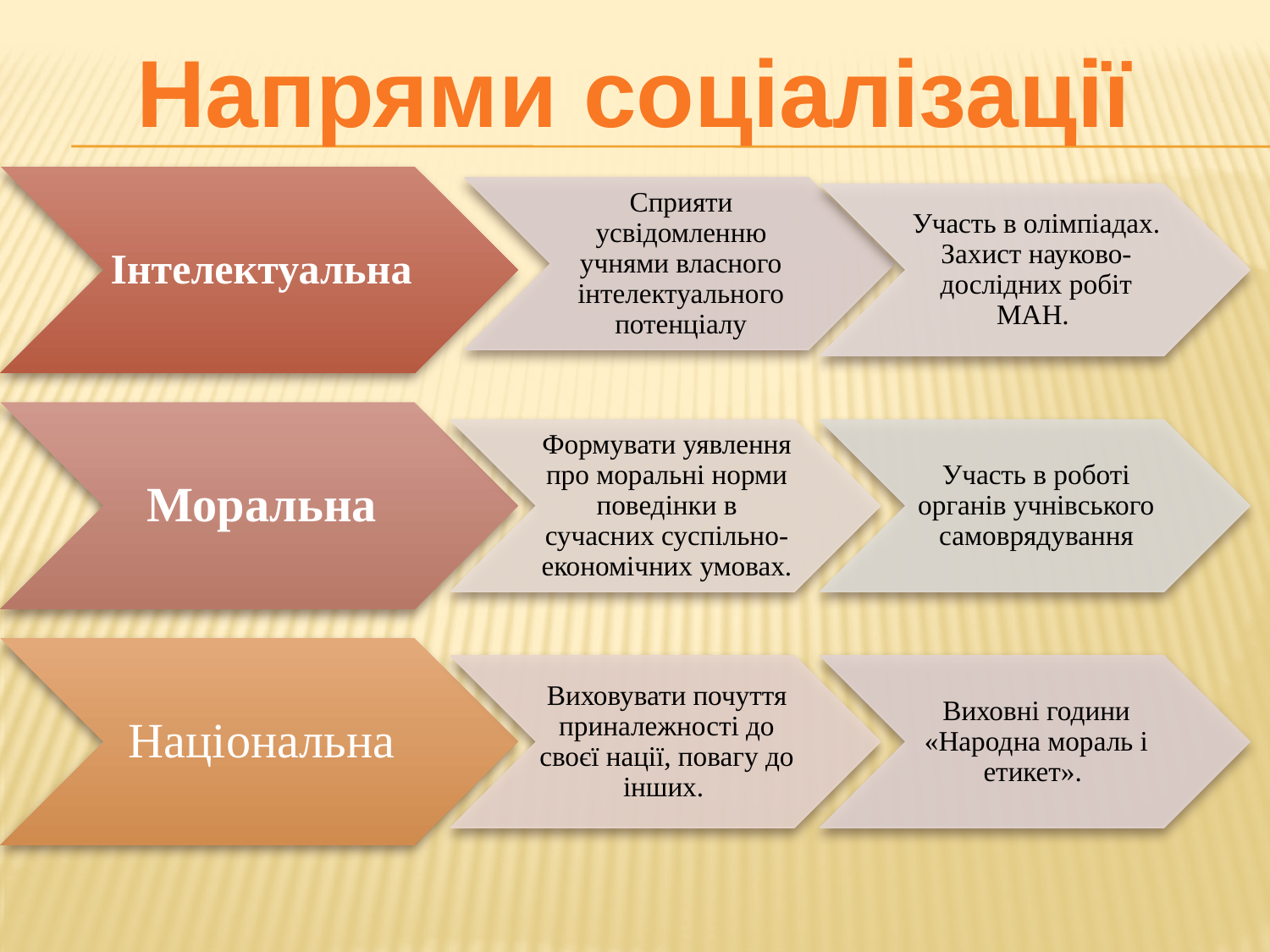

Напрями соціалізації
Інтелектуальна
Сприяти усвідомленню учнями власного інтелектуального потенціалу
Участь в олімпіадах. Захист науково-дослідних робіт МАН.
Моральна
Формувати уявлення про моральні норми поведінки в сучасних суспільно-економічних умовах.
Участь в роботі органів учнівського самоврядування
Національна
Виховувати почуття приналежності до своєї нації, повагу до інших.
Виховні години «Народна мораль і етикет».